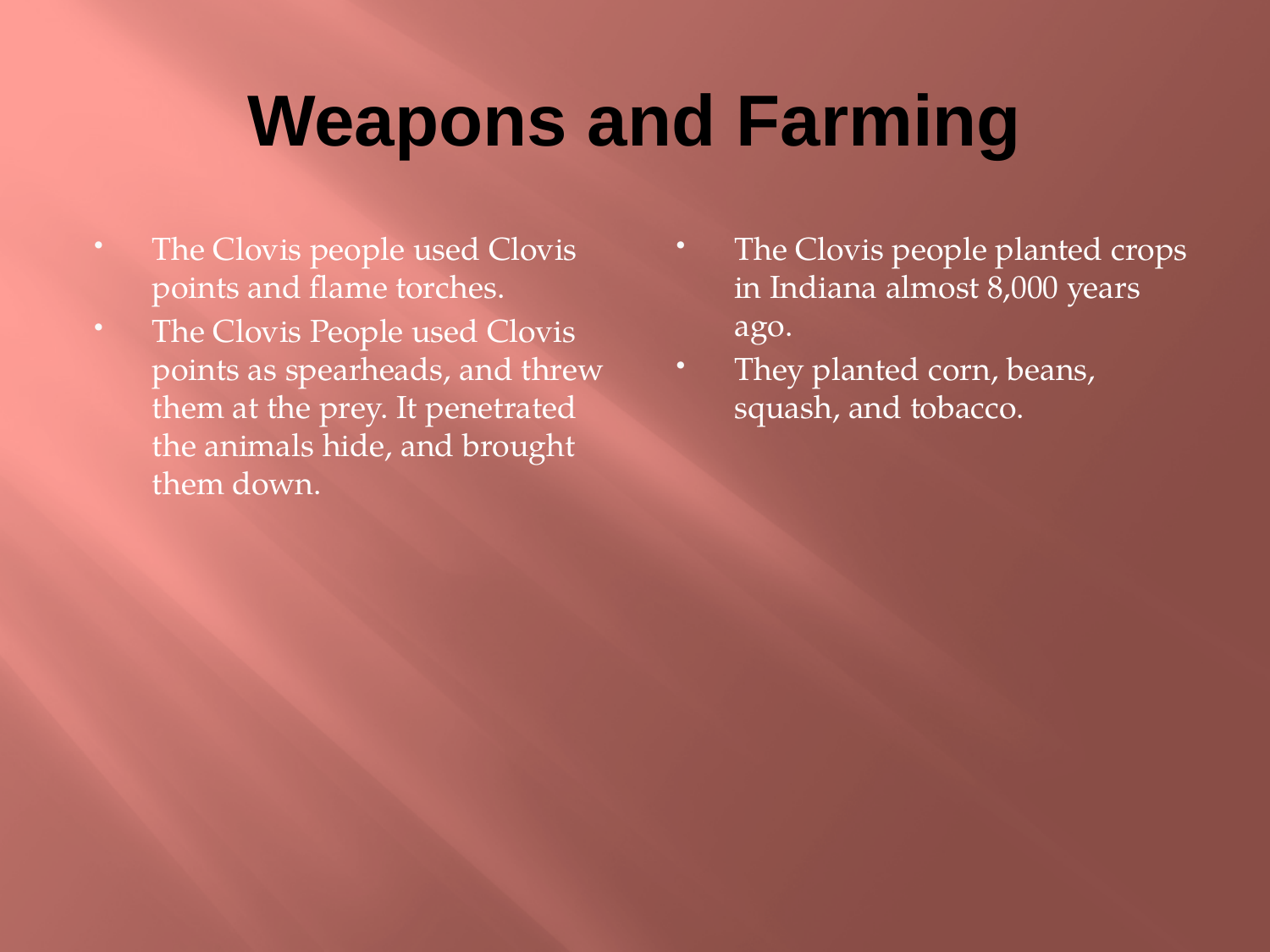

# Weapons and Farming
The Clovis people used Clovis points and flame torches.
The Clovis People used Clovis points as spearheads, and threw them at the prey. It penetrated the animals hide, and brought them down.
The Clovis people planted crops in Indiana almost 8,000 years ago.
They planted corn, beans, squash, and tobacco.